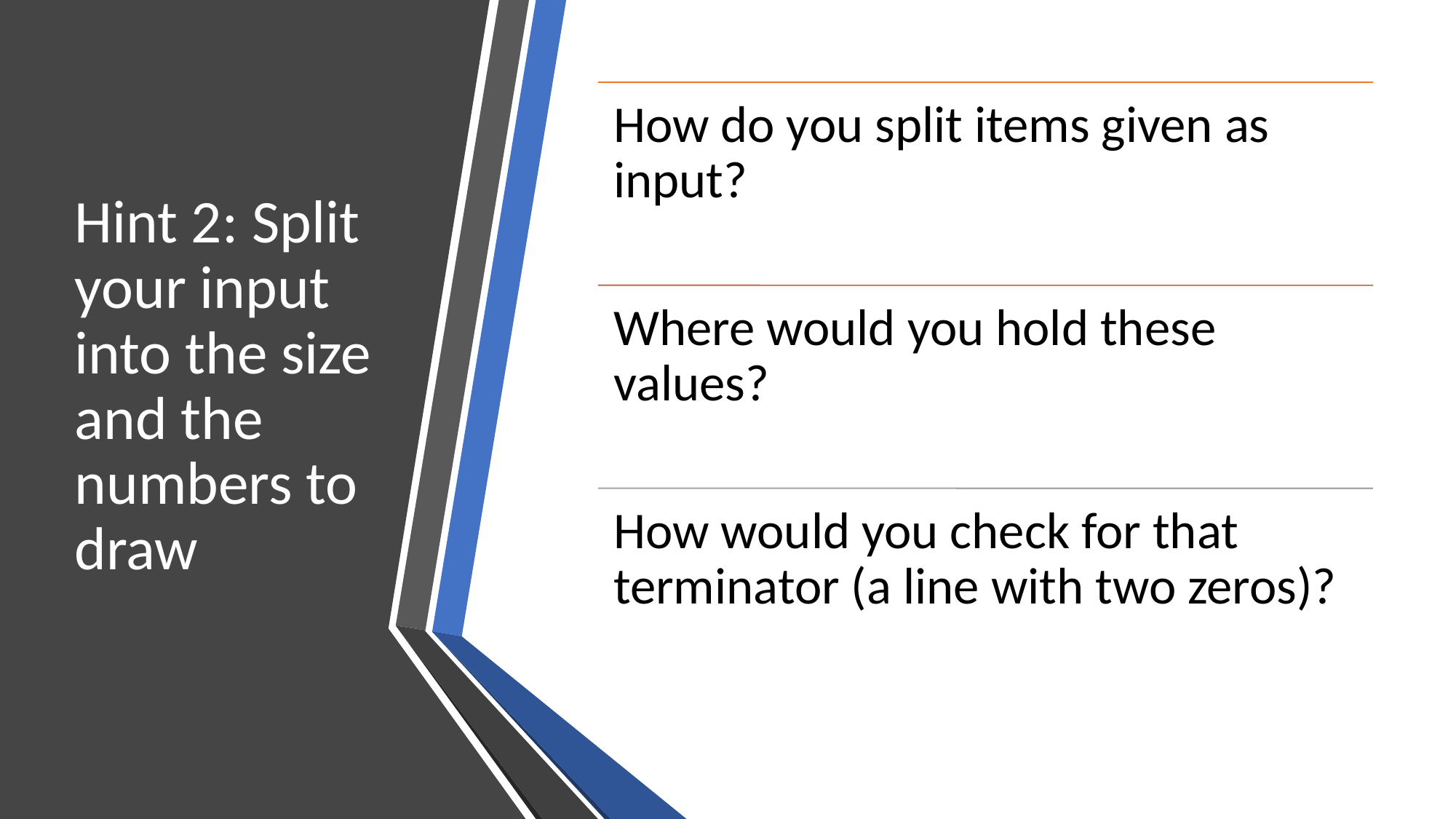

# Hint 2: Split your input into the size and the numbers to draw
How do you split items given as input?
Where would you hold these values?
How would you check for that terminator (a line with two zeros)?